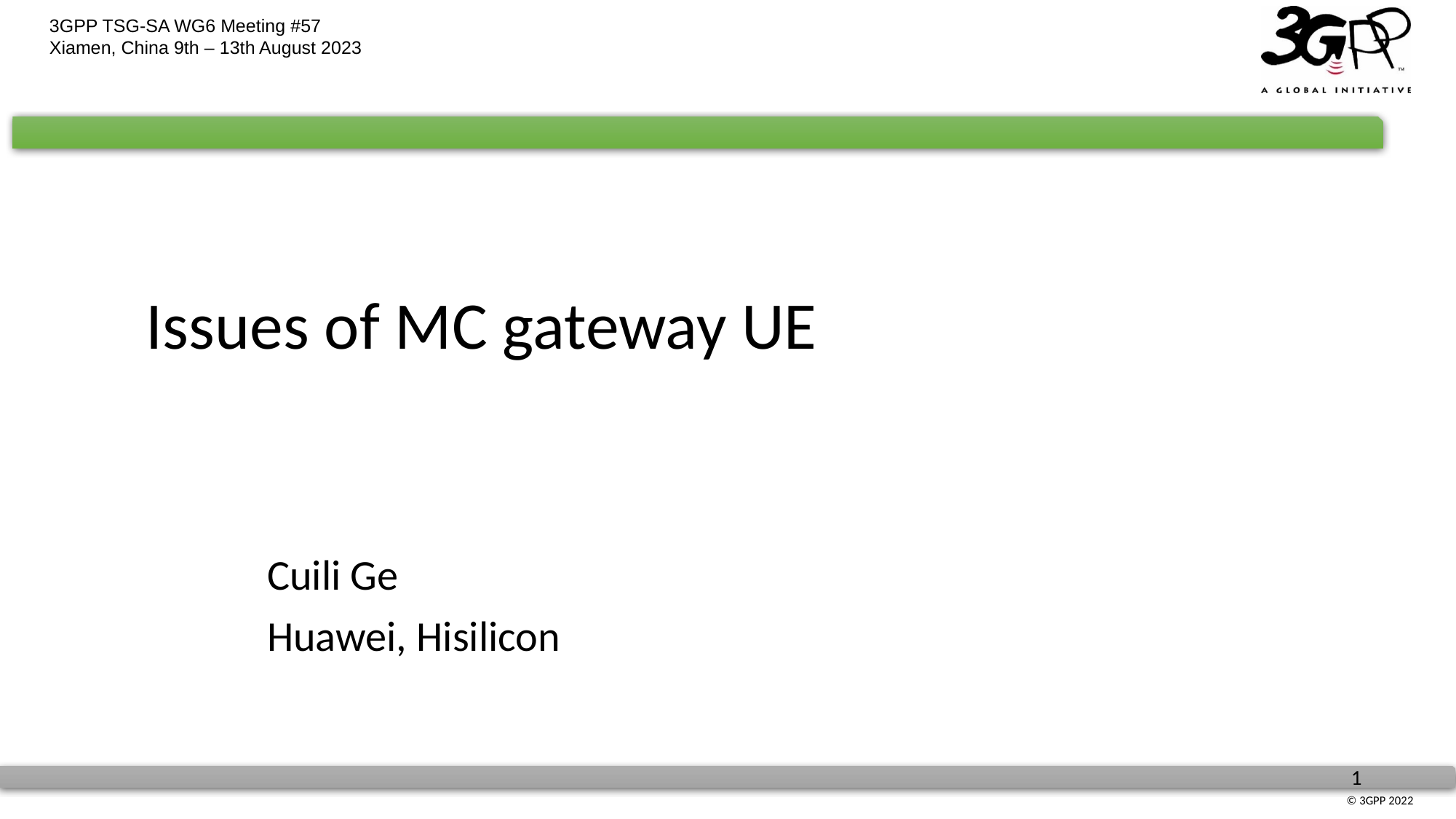

# Issues of MC gateway UE
Cuili Ge
Huawei, Hisilicon